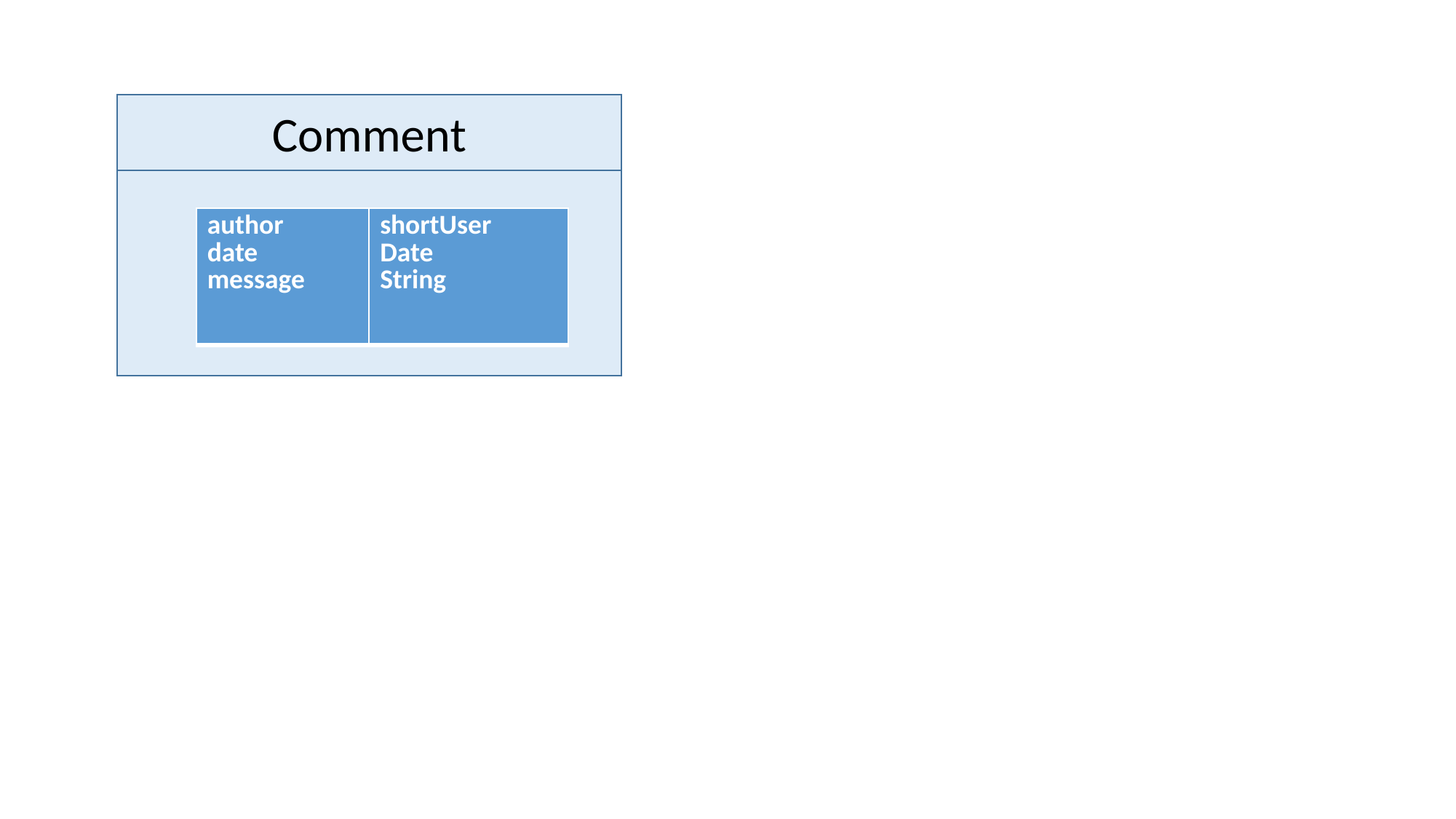

Comment
| author date message | shortUser Date String |
| --- | --- |